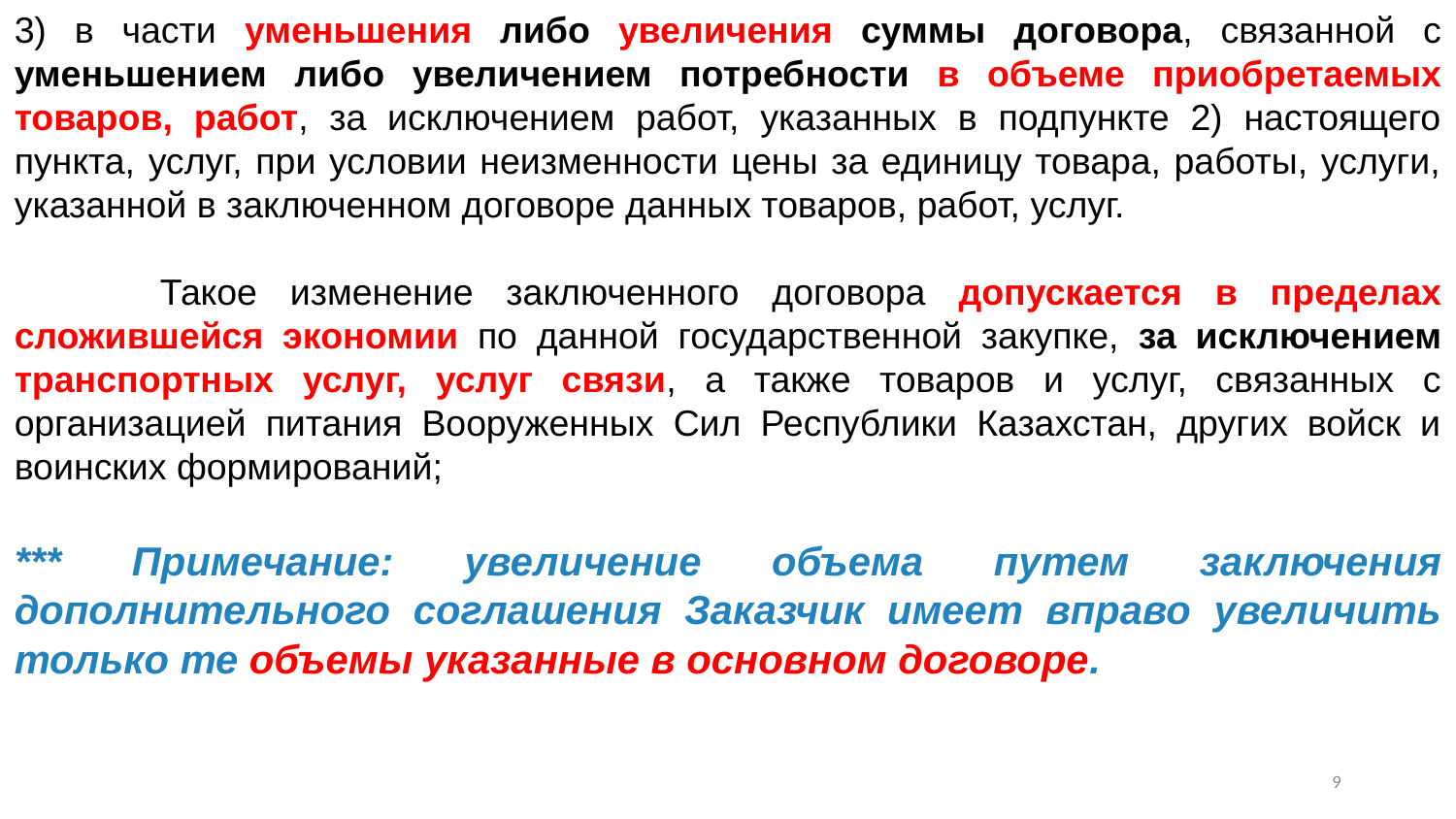

3) в части уменьшения либо увеличения суммы договора, связанной с уменьшением либо увеличением потребности в объеме приобретаемых товаров, работ, за исключением работ, указанных в подпункте 2) настоящего пункта, услуг, при условии неизменности цены за единицу товара, работы, услуги, указанной в заключенном договоре данных товаров, работ, услуг.

	Такое изменение заключенного договора допускается в пределах сложившейся экономии по данной государственной закупке, за исключением транспортных услуг, услуг связи, а также товаров и услуг, связанных с организацией питания Вооруженных Cил Республики Казахстан, других войск и воинских формирований;

*** Примечание: увеличение объема путем заключения дополнительного соглашения Заказчик имеет вправо увеличить только те объемы указанные в основном договоре.
9